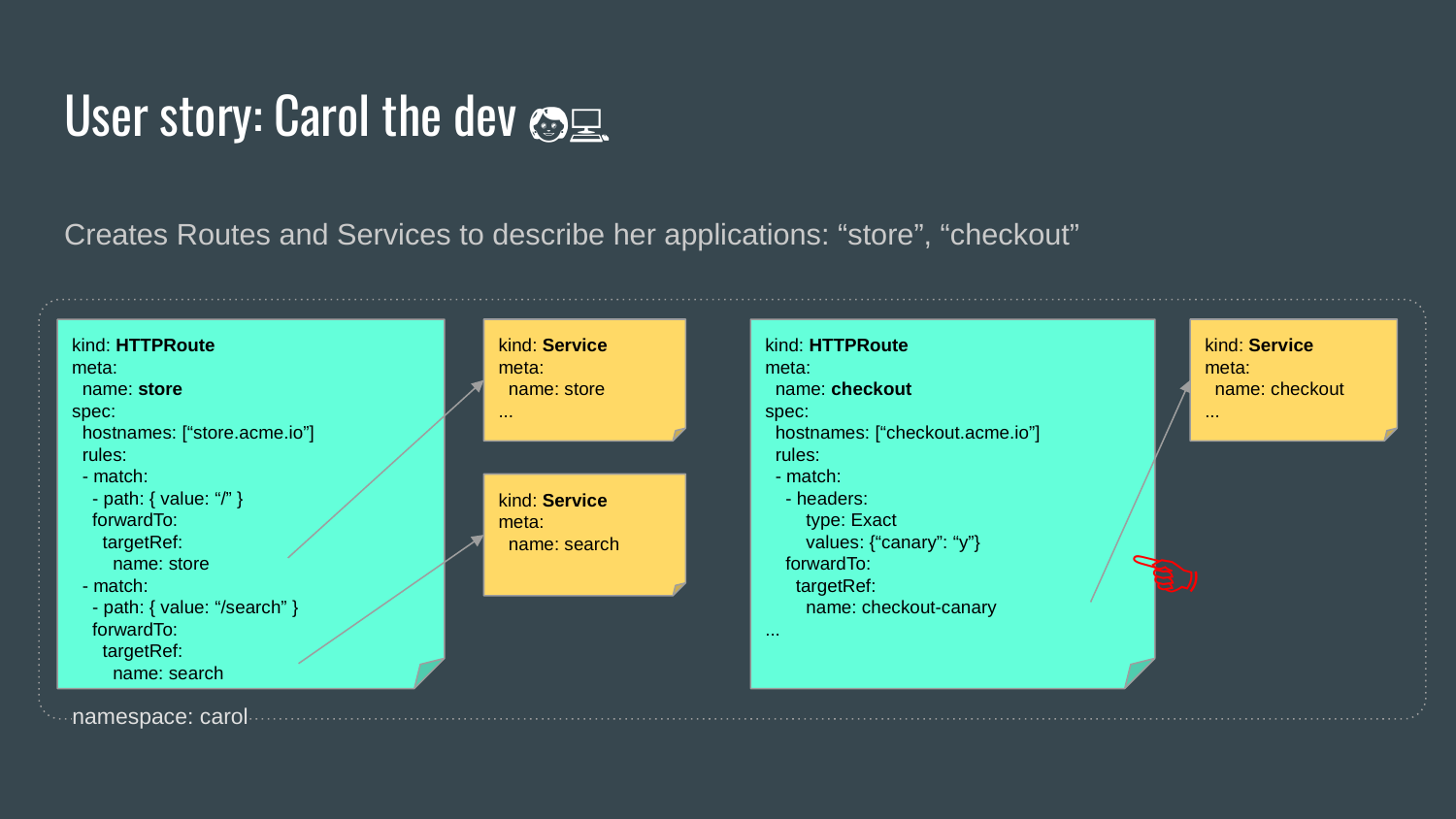

# User story: Carol the dev 👩‍💻
Creates Routes and Services to describe her applications: “store”, “checkout”

kind: HTTPRoute
meta:
  name: store
spec:
  hostnames: [“store.acme.io”]
  rules:
  - match:
    - path: { value: “/” }
    forwardTo:
      targetRef:
        name: store
  - match:
    - path: { value: “/search” }
    forwardTo:
      targetRef:
        name: search

kind: Service
meta:
  name: store
...
kind: HTTPRoute
meta:
  name: checkout
spec:
  hostnames: [“checkout.acme.io”]
  rules:
  - match:
    - headers:
        type: Exact
        values: {“canary”: “y”}
    forwardTo:
      targetRef:
        name: checkout-canary
...

kind: Service
meta:
  name: checkout
...
kind: Service
meta:
  name: search
☝
namespace: carol